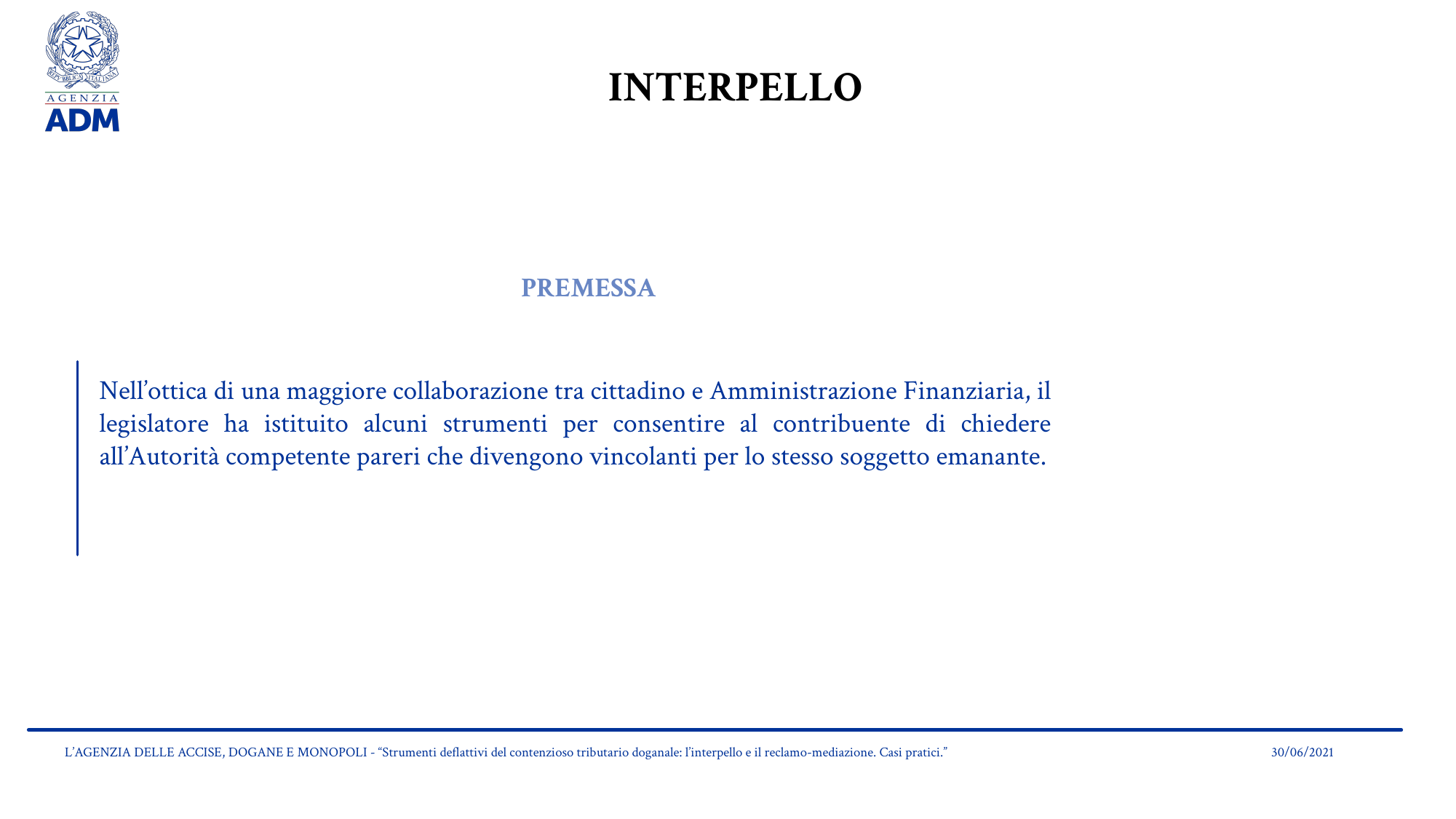

INTERPELLO
PREMESSA

Nell’ottica di una maggiore collaborazione tra cittadino e Amministrazione Finanziaria, il legislatore ha istituito alcuni strumenti per consentire al contribuente di chiedere all’Autorità competente pareri che divengono vincolanti per lo stesso soggetto emanante.

30/06/2021
L’AGENZIA DELLE ACCISE, DOGANE E MONOPOLI - “Strumenti deflattivi del contenzioso tributario doganale: l’interpello e il reclamo-mediazione. Casi pratici.”